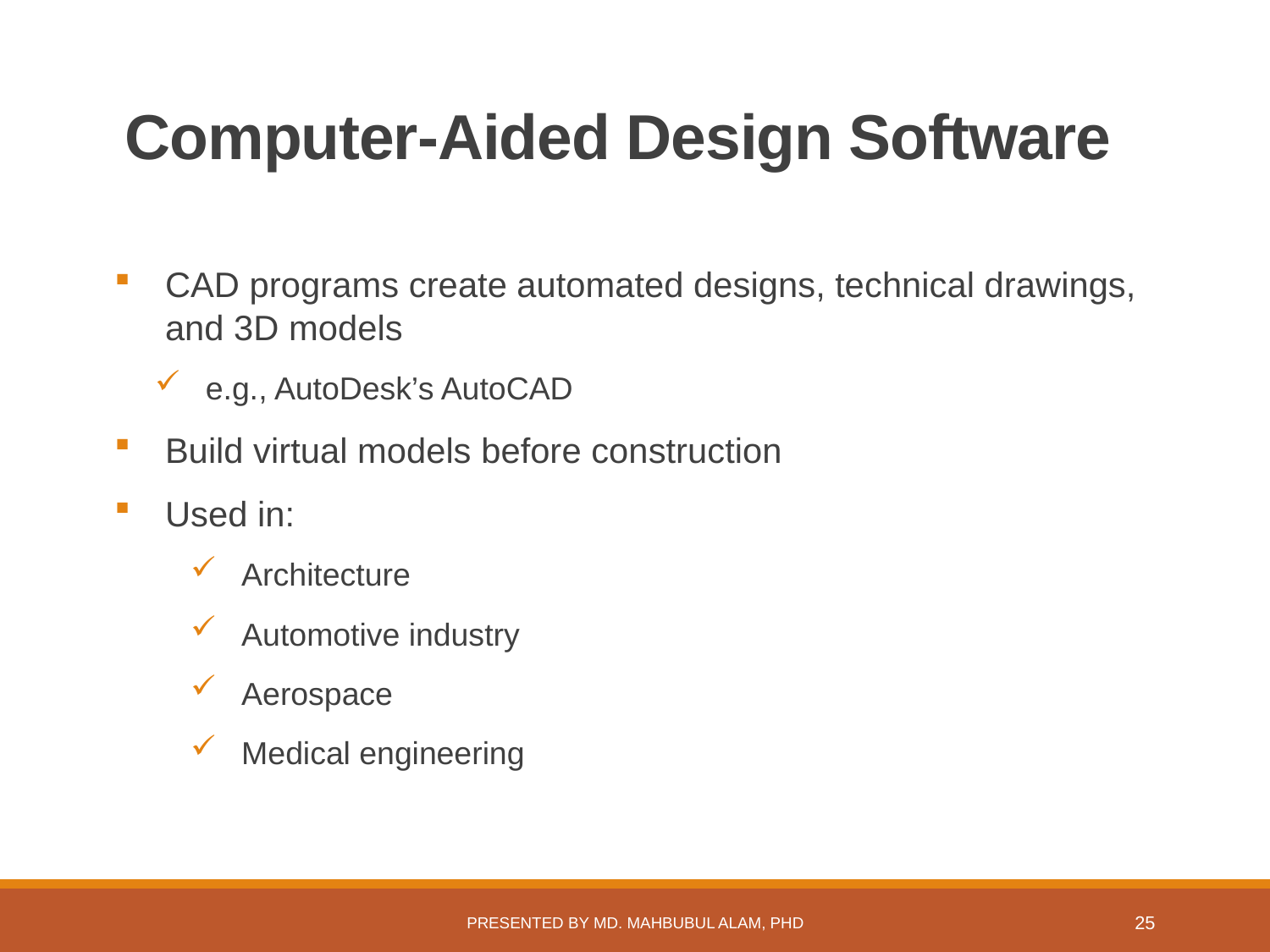

# Computer-Aided Design Software
CAD programs create automated designs, technical drawings, and 3D models
e.g., AutoDesk’s AutoCAD
Build virtual models before construction
Used in:
Architecture
Automotive industry
Aerospace
Medical engineering
Presented by Md. Mahbubul Alam, PhD
25